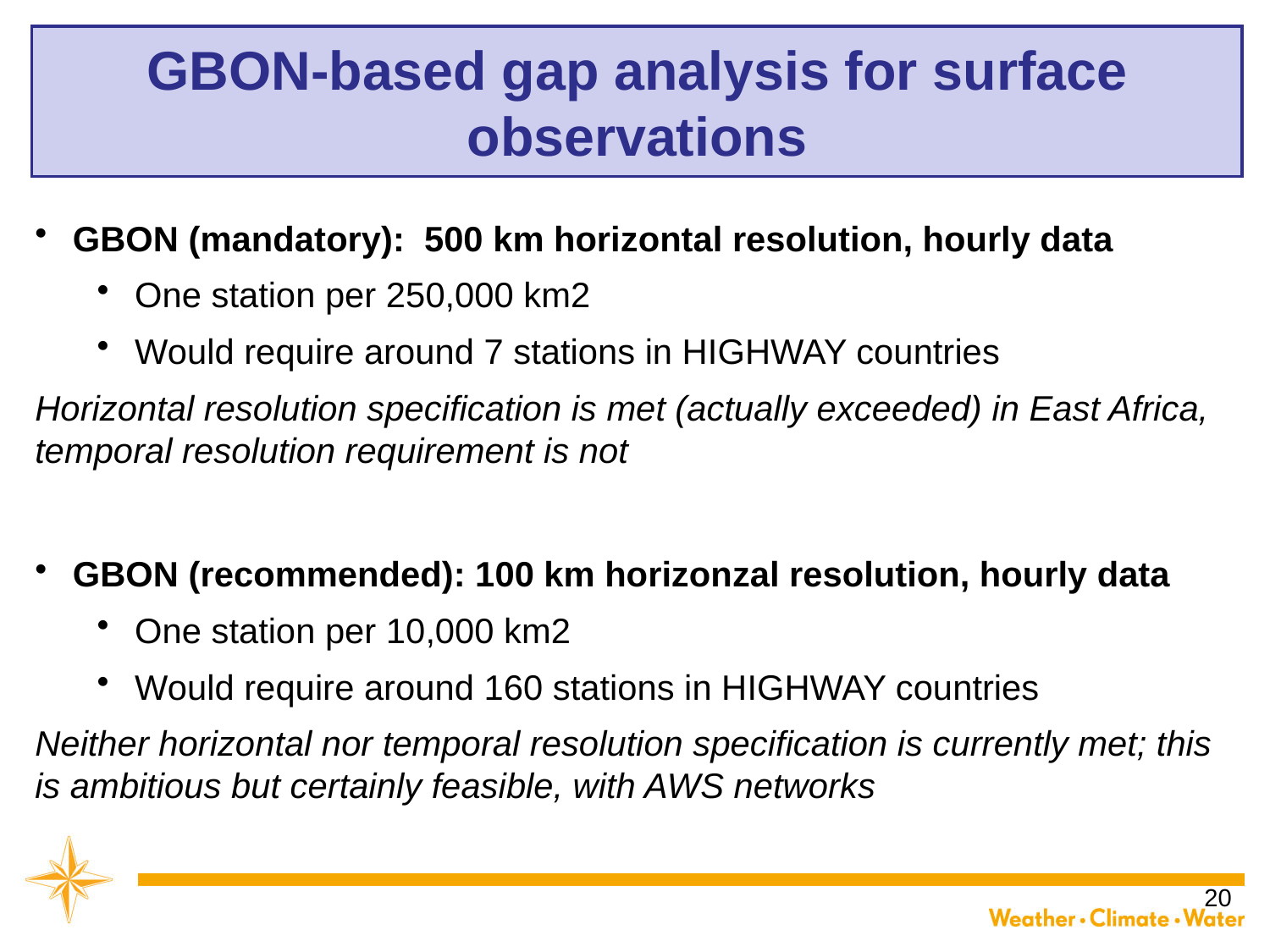

# GBON-based gap analysis for surface observations
GBON (mandatory):  500 km horizontal resolution, hourly data
One station per 250,000 km2
Would require around 7 stations in HIGHWAY countries
Horizontal resolution specification is met (actually exceeded) in East Africa, temporal resolution requirement is not

GBON (recommended): 100 km horizonzal resolution, hourly data
One station per 10,000 km2
Would require around 160 stations in HIGHWAY countries
Neither horizontal nor temporal resolution specification is currently met; this is ambitious but certainly feasible, with AWS networks

20